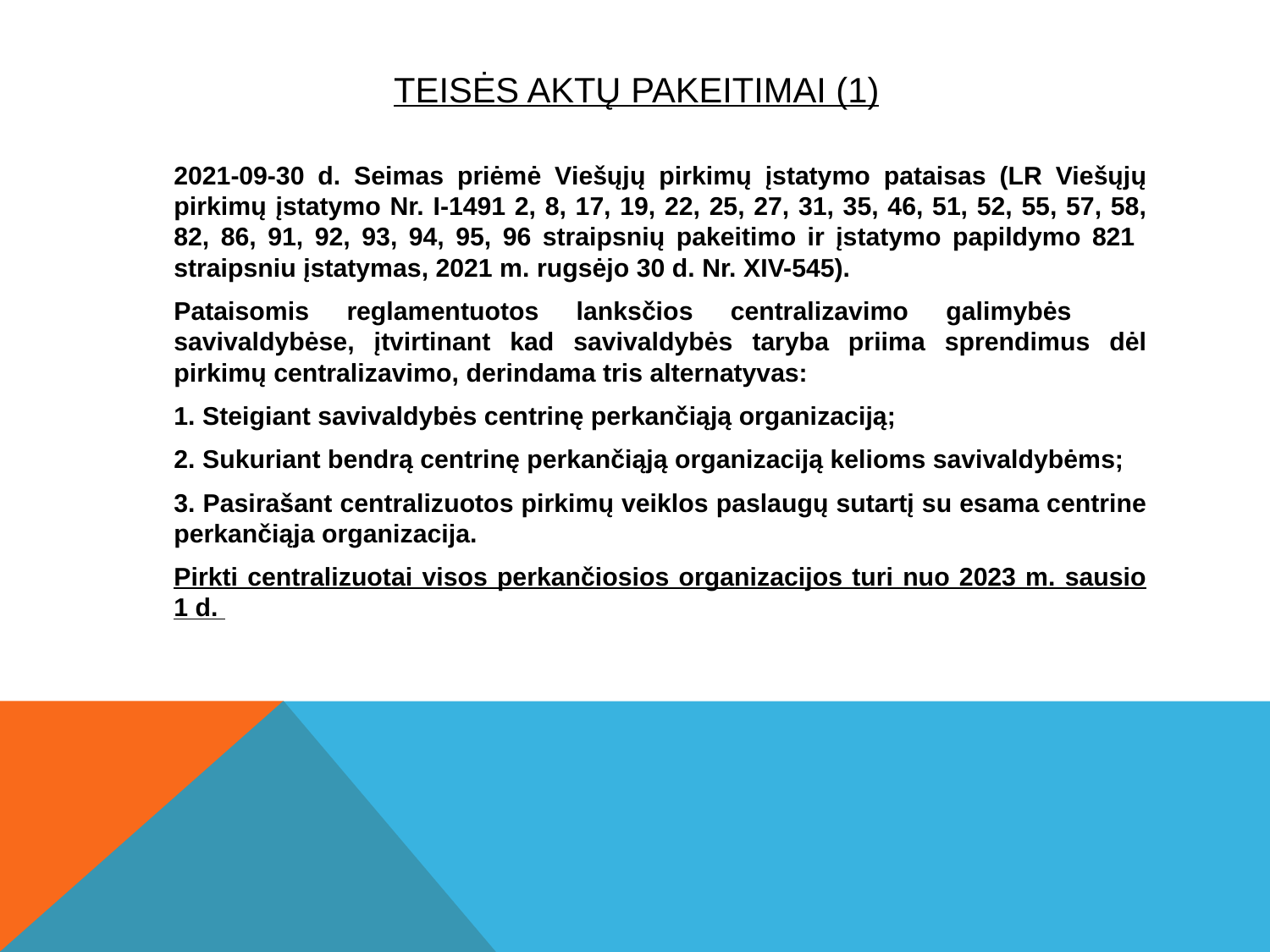

# TEISĖS AKTŲ PAKEITIMAI (1)
	2021-09-30 d. Seimas priėmė Viešųjų pirkimų įstatymo pataisas (LR Viešųjų pirkimų įstatymo Nr. I-1491 2, 8, 17, 19, 22, 25, 27, 31, 35, 46, 51, 52, 55, 57, 58, 82, 86, 91, 92, 93, 94, 95, 96 straipsnių pakeitimo ir įstatymo papildymo 821  straipsniu įstatymas, 2021 m. rugsėjo 30 d. Nr. XIV-545).
	Pataisomis reglamentuotos lanksčios centralizavimo galimybės   savivaldybėse, įtvirtinant kad savivaldybės taryba priima sprendimus dėl pirkimų centralizavimo, derindama tris alternatyvas:
	1. Steigiant savivaldybės centrinę perkančiąją organizaciją;
	2. Sukuriant bendrą centrinę perkančiąją organizaciją kelioms savivaldybėms;
	3. Pasirašant centralizuotos pirkimų veiklos paslaugų sutartį su esama centrine perkančiąja organizacija.
	Pirkti centralizuotai visos perkančiosios organizacijos turi nuo 2023 m. sausio 1 d.